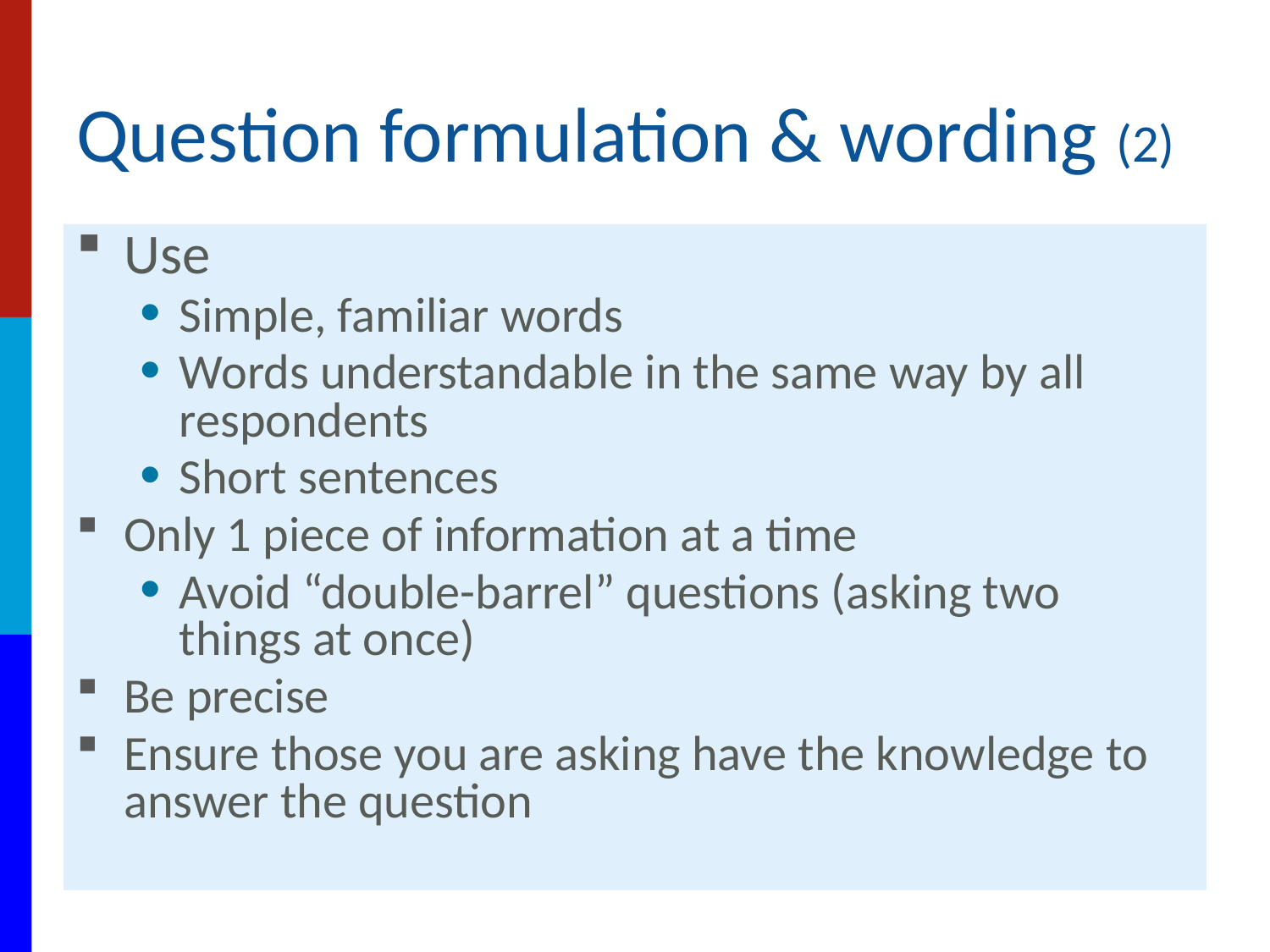

# Question formulation & wording (2)
Use
Simple, familiar words
Words understandable in the same way by all respondents
Short sentences
Only 1 piece of information at a time
Avoid “double-barrel” questions (asking two things at once)
Be precise
Ensure those you are asking have the knowledge to answer the question